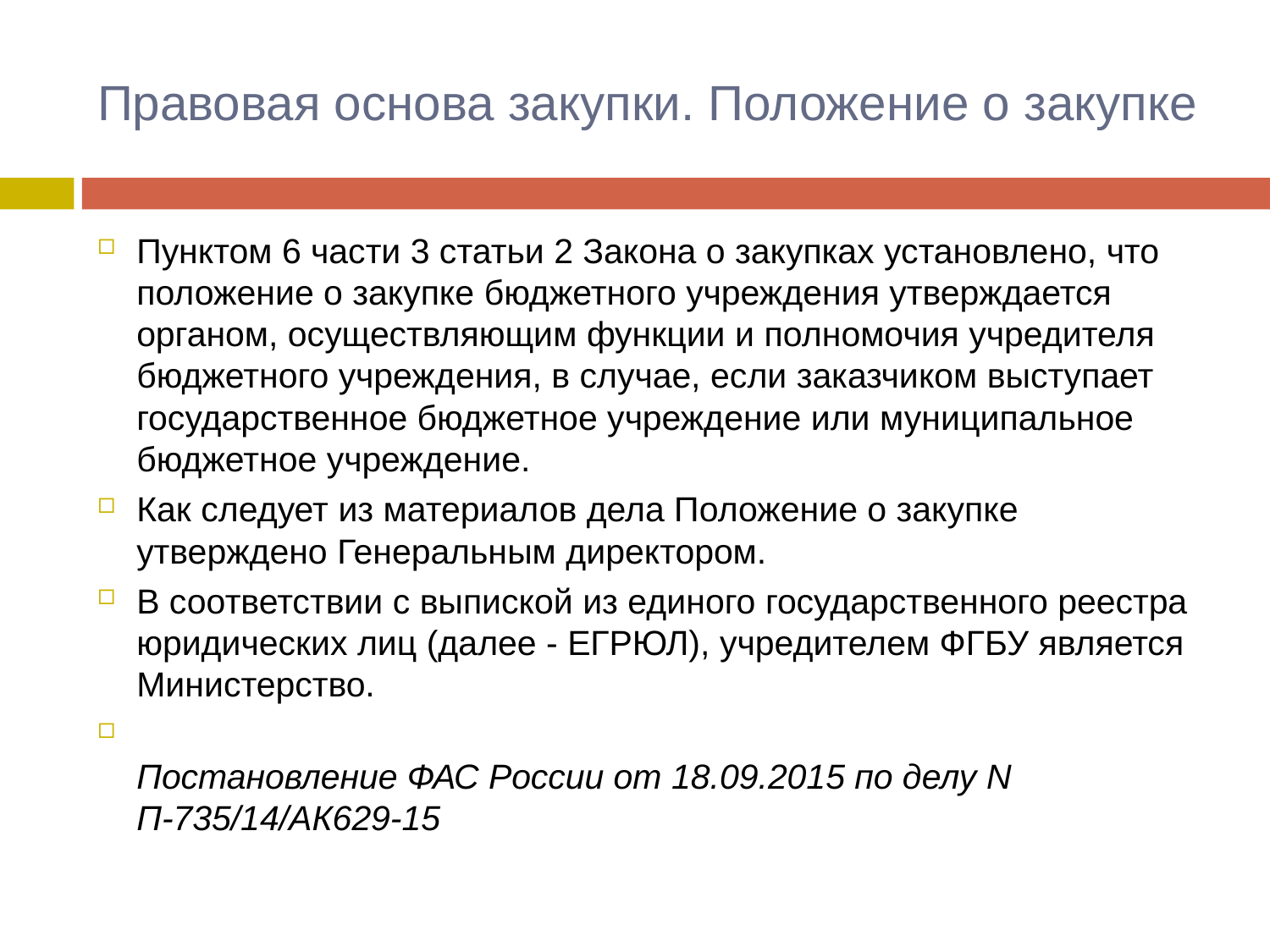

# Правовая основа закупки. Положение о закупке
Пунктом 6 части 3 статьи 2 Закона о закупках установлено, что положение о закупке бюджетного учреждения утверждается органом, осуществляющим функции и полномочия учредителя бюджетного учреждения, в случае, если заказчиком выступает государственное бюджетное учреждение или муниципальное бюджетное учреждение.
Как следует из материалов дела Положение о закупке утверждено Генеральным директором.
В соответствии с выпиской из единого государственного реестра юридических лиц (далее - ЕГРЮЛ), учредителем ФГБУ является Министерство.
Постановление ФАС России от 18.09.2015 по делу N П-735/14/АК629-15